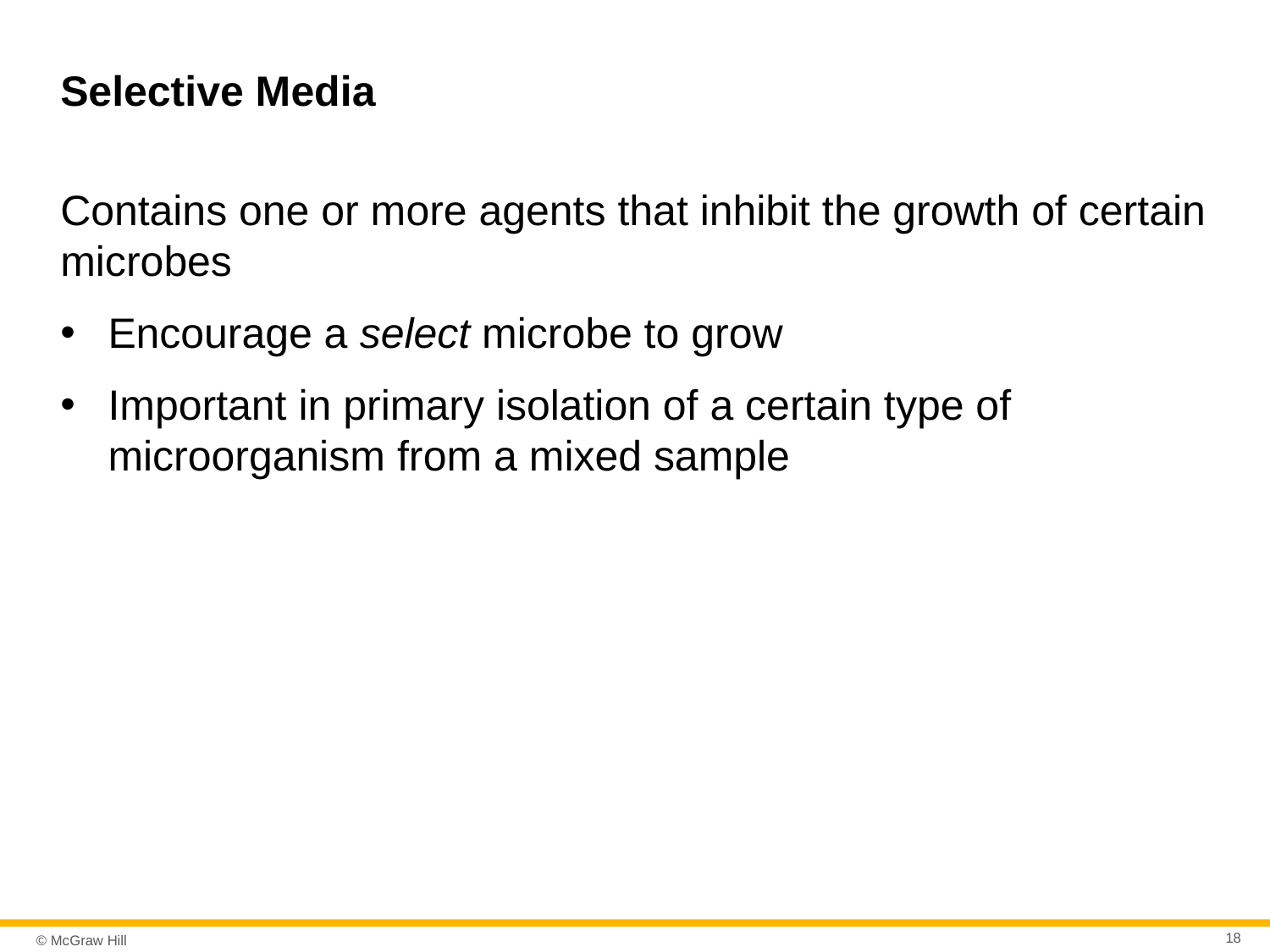

# Selective Media
Contains one or more agents that inhibit the growth of certain microbes
Encourage a select microbe to grow
Important in primary isolation of a certain type of microorganism from a mixed sample